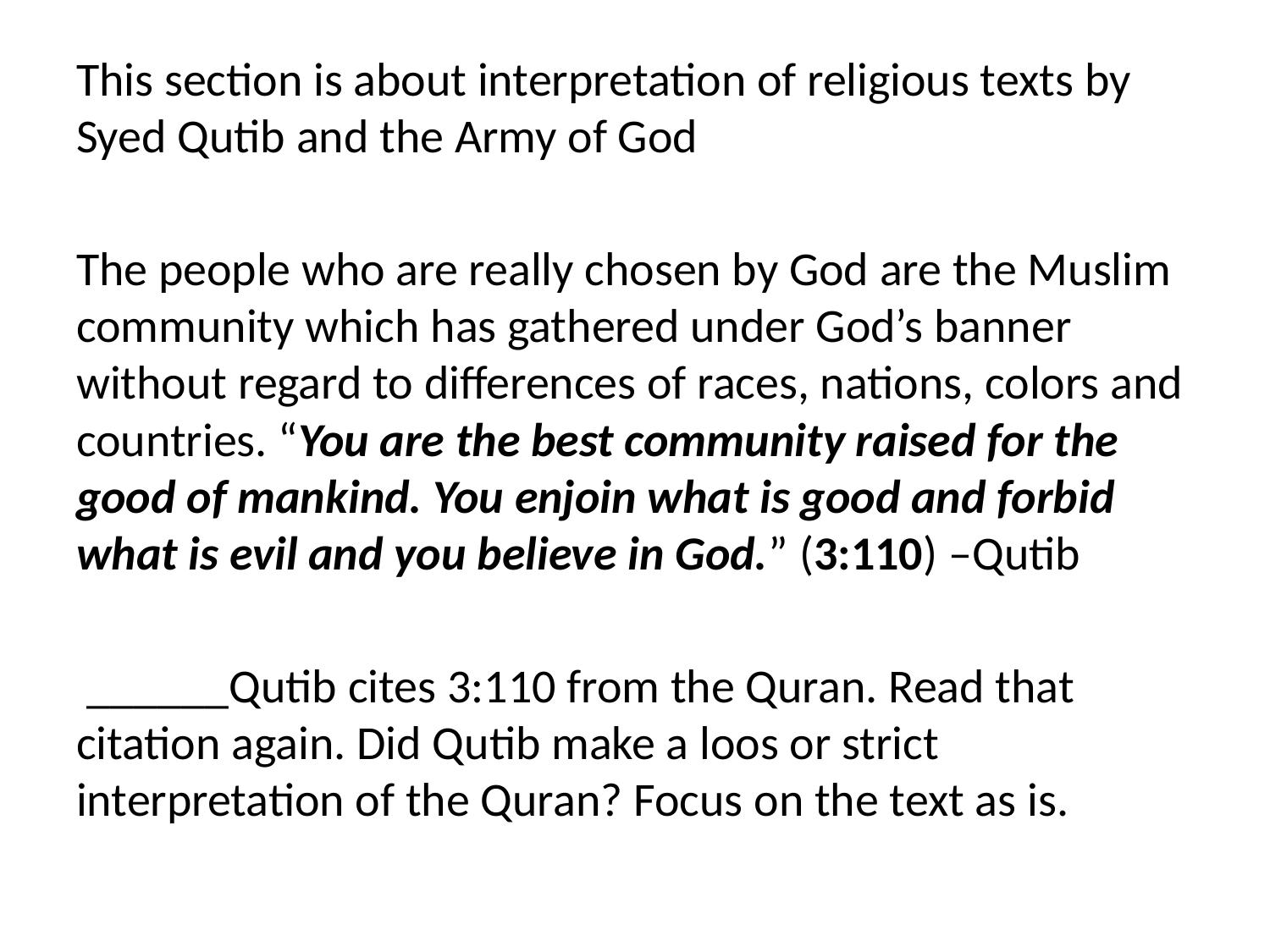

This section is about interpretation of religious texts by Syed Qutib and the Army of God

The people who are really chosen by God are the Muslim community which has gathered under God’s banner without regard to differences of races, nations, colors and countries. “You are the best community raised for the good of mankind. You enjoin what is good and forbid what is evil and you believe in God.” (3:110) –Qutib

 ______Qutib cites 3:110 from the Quran. Read that citation again. Did Qutib make a loos or strict interpretation of the Quran? Focus on the text as is.